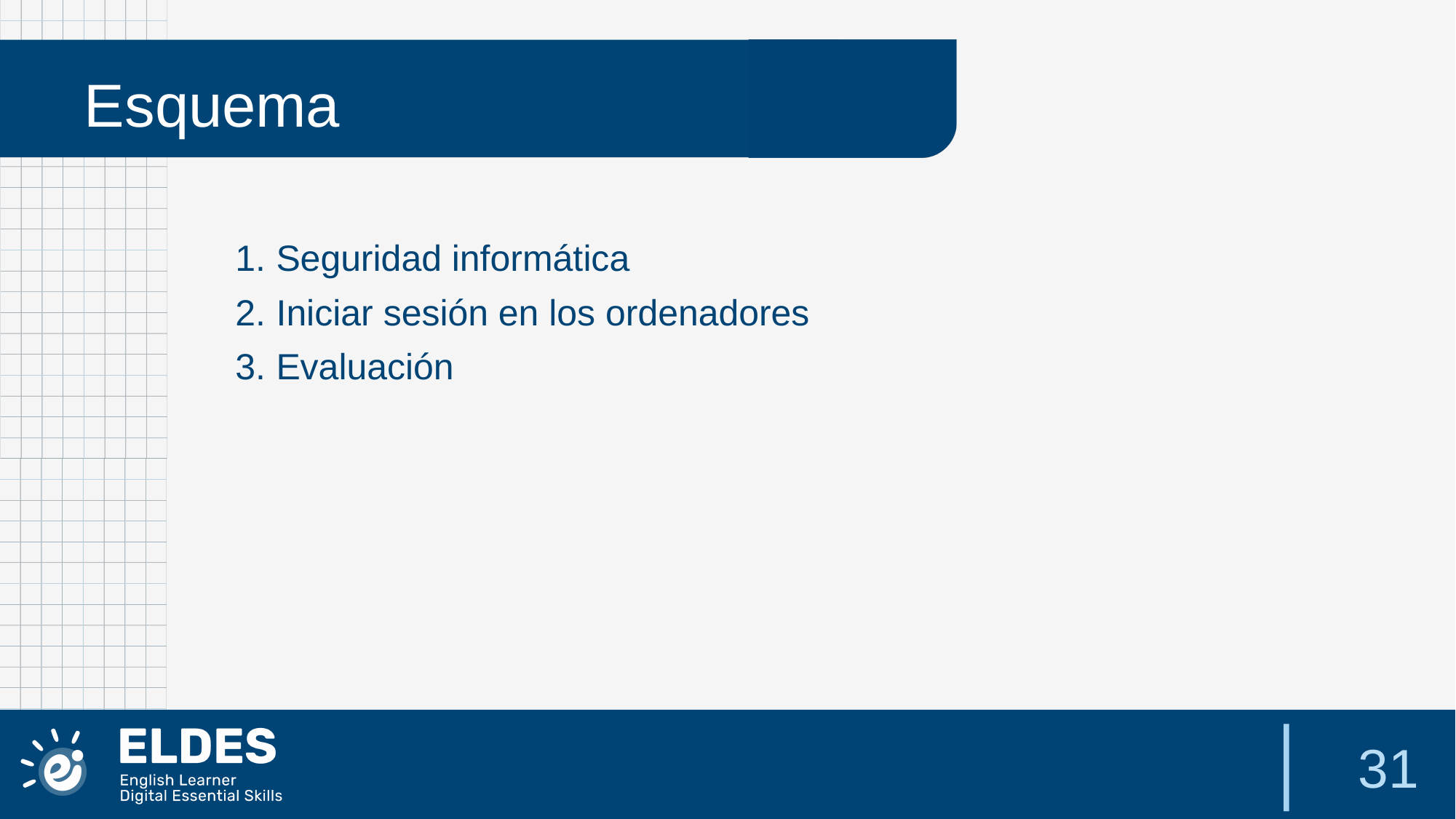

Esquema
Seguridad informática
Iniciar sesión en los ordenadores
Evaluación
31